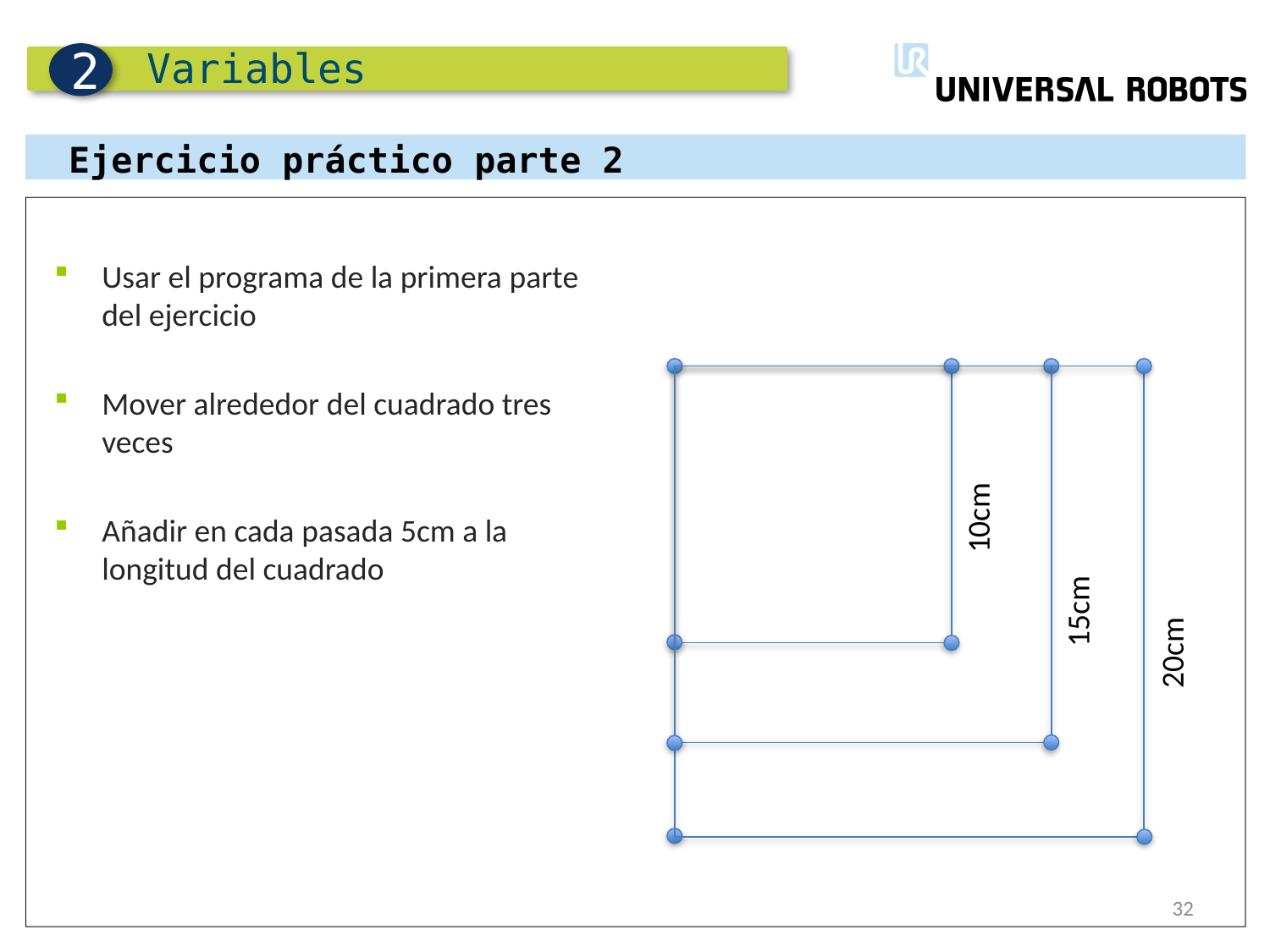

Variables

2
Ejercicio práctico parte 2
Usar el programa de la primera parte del ejercicio

Mover alrededor del cuadrado tres veces

Añadir en cada pasada 5cm a la longitud del cuadrado

10cm
15cm
20cm

32